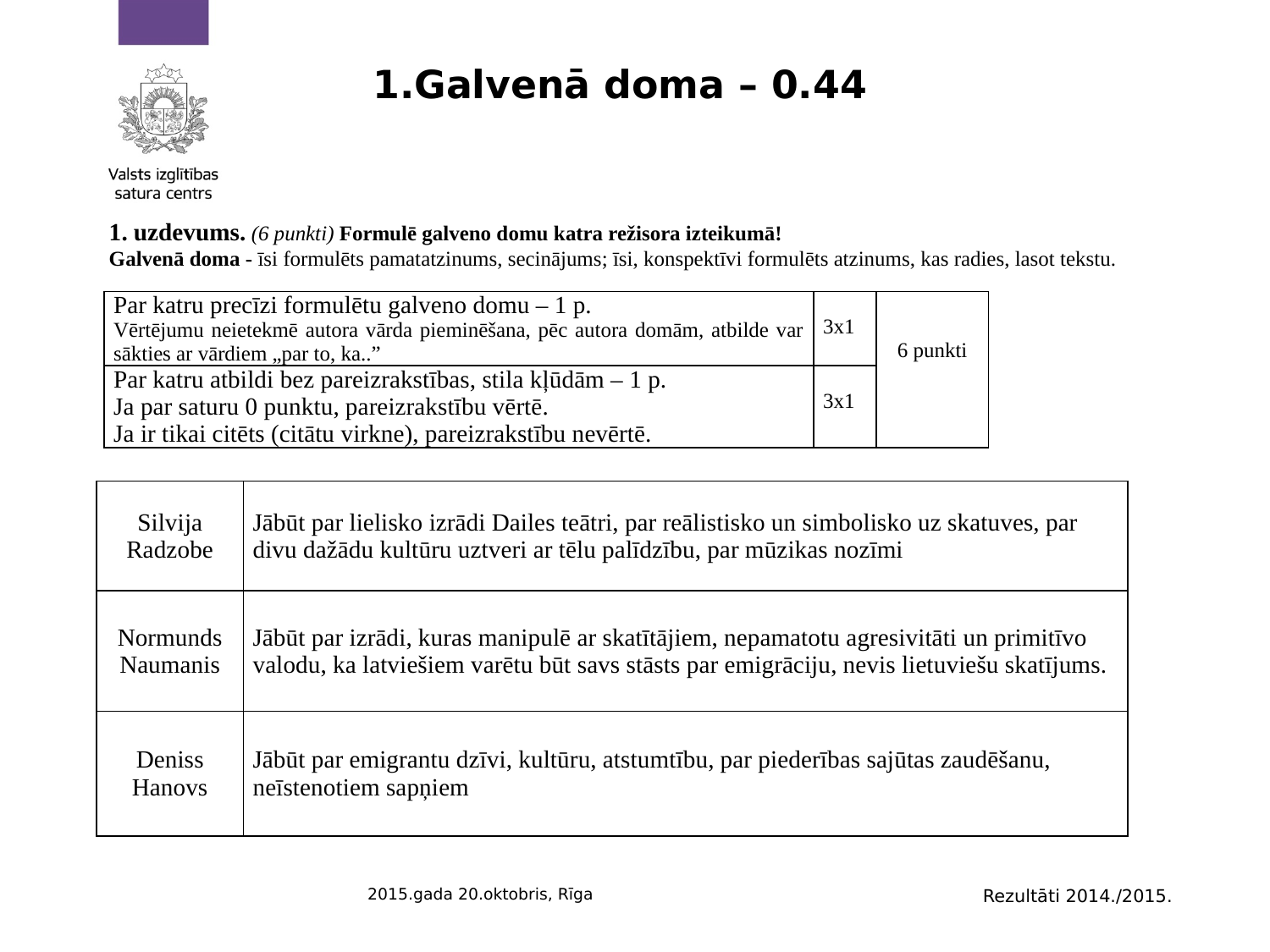

# 1.Galvenā doma – 0.44
1. uzdevums. (6 punkti) Formulē galveno domu katra režisora izteikumā!
Galvenā doma - īsi formulēts pamatatzinums, secinājums; īsi, konspektīvi formulēts atzinums, kas radies, lasot tekstu.
| Par katru precīzi formulētu galveno domu – 1 p. Vērtējumu neietekmē autora vārda pieminēšana, pēc autora domām, atbilde var sākties ar vārdiem „par to, ka..” | 3x1 | 6 punkti |
| --- | --- | --- |
| Par katru atbildi bez pareizrakstības, stila kļūdām – 1 p. Ja par saturu 0 punktu, pareizrakstību vērtē. Ja ir tikai citēts (citātu virkne), pareizrakstību nevērtē. | 3x1 |  |
| Silvija Radzobe | Jābūt par lielisko izrādi Dailes teātri, par reālistisko un simbolisko uz skatuves, par divu dažādu kultūru uztveri ar tēlu palīdzību, par mūzikas nozīmi |
| --- | --- |
| Normunds Naumanis | Jābūt par izrādi, kuras manipulē ar skatītājiem, nepamatotu agresivitāti un primitīvo valodu, ka latviešiem varētu būt savs stāsts par emigrāciju, nevis lietuviešu skatījums. |
| Deniss Hanovs | Jābūt par emigrantu dzīvi, kultūru, atstumtību, par piederības sajūtas zaudēšanu, neīstenotiem sapņiem |
2015.gada 20.oktobris, Rīga
Rezultāti 2014./2015.